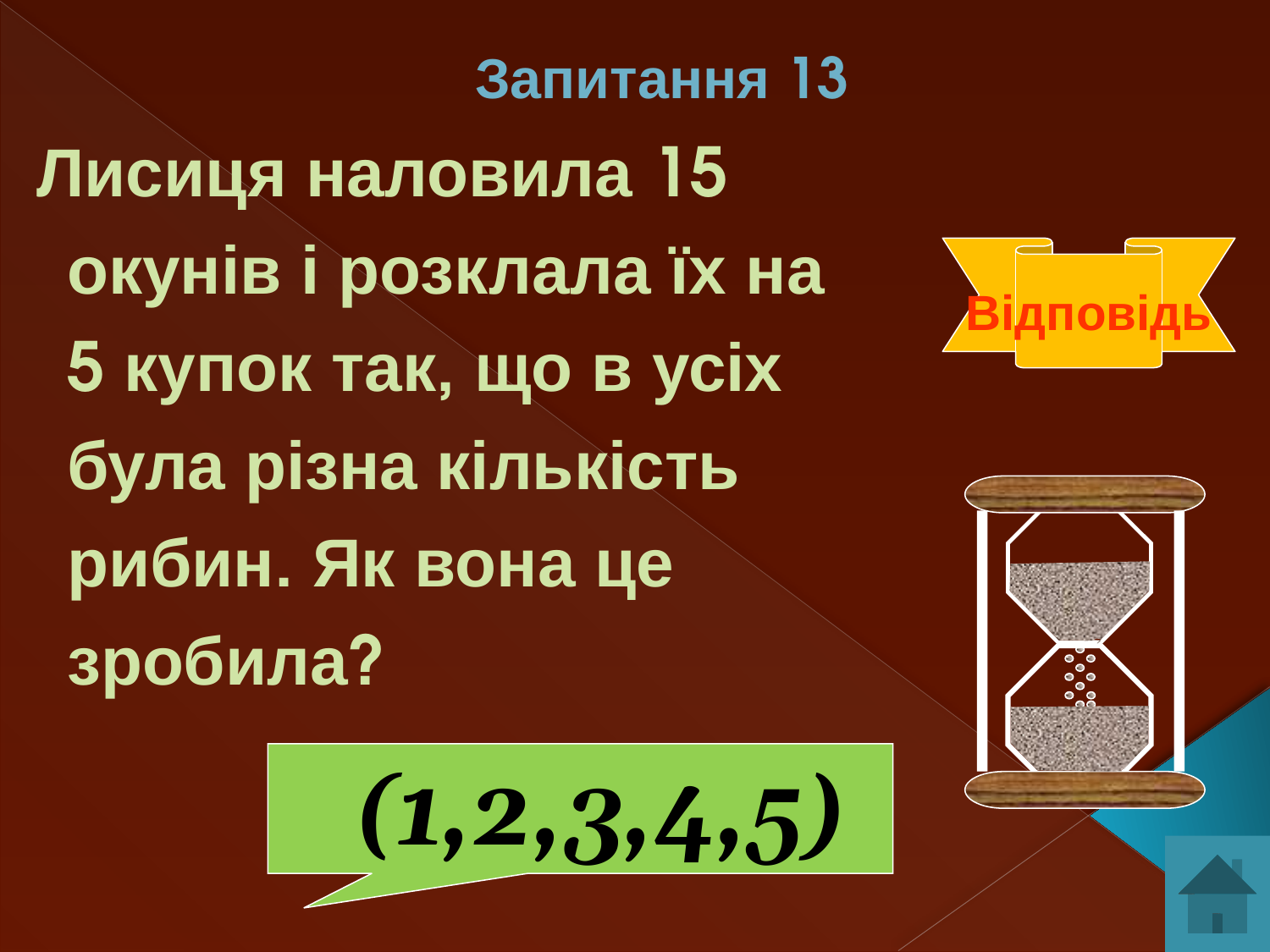

Запитання 13

  Лисиця наловила 15 окунів і розклала їх на 5 купок так, що в усіх була різна кількість рибин. Як вона це зробила?

Відповідь

   (1,2,3,4,5)